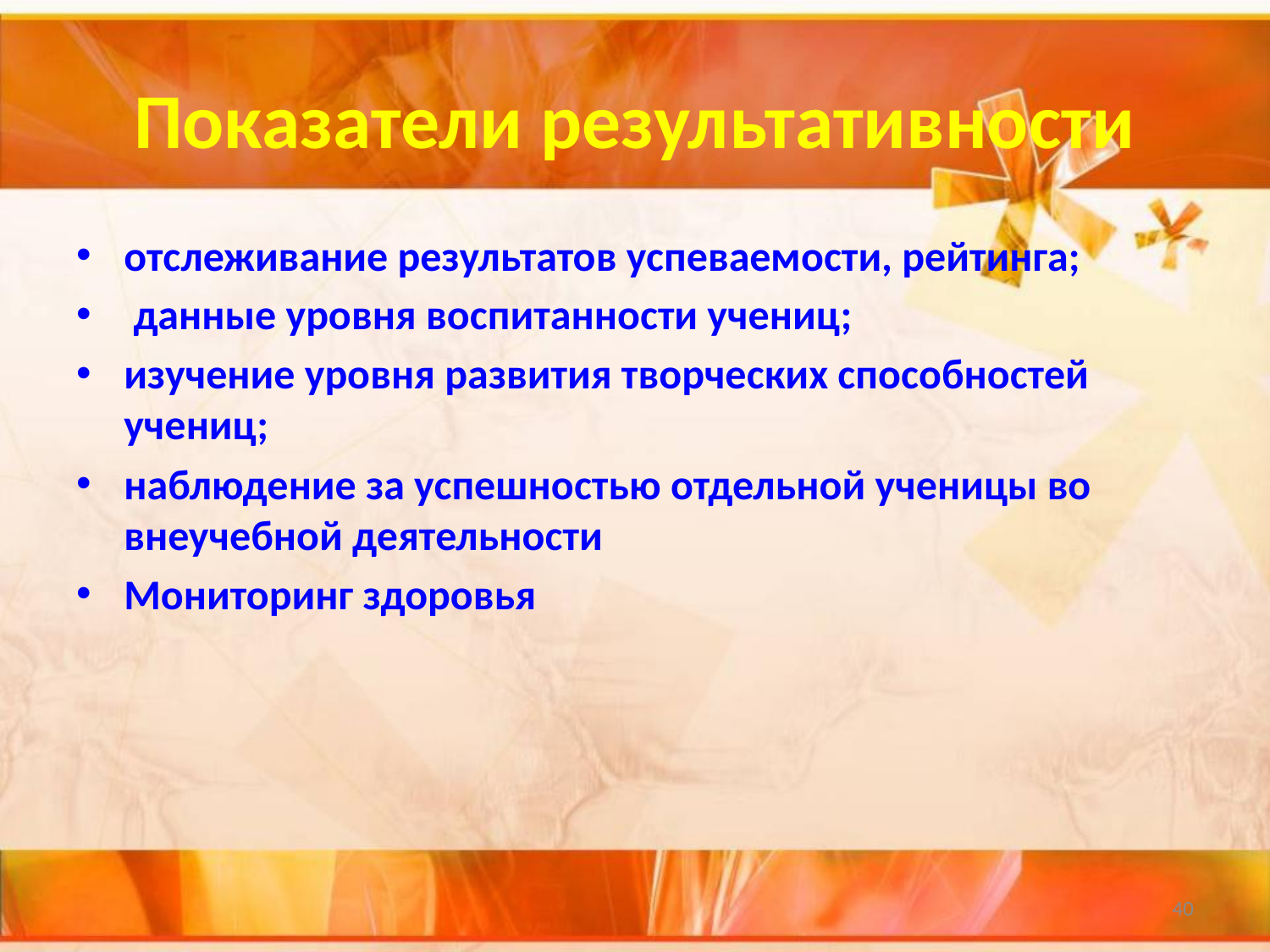

# Показатели результативности
отслеживание результатов успеваемости, рейтинга;
 данные уровня воспитанности учениц;
изучение уровня развития творческих способностей учениц;
наблюдение за успешностью отдельной ученицы во внеучебной деятельности
Мониторинг здоровья

40